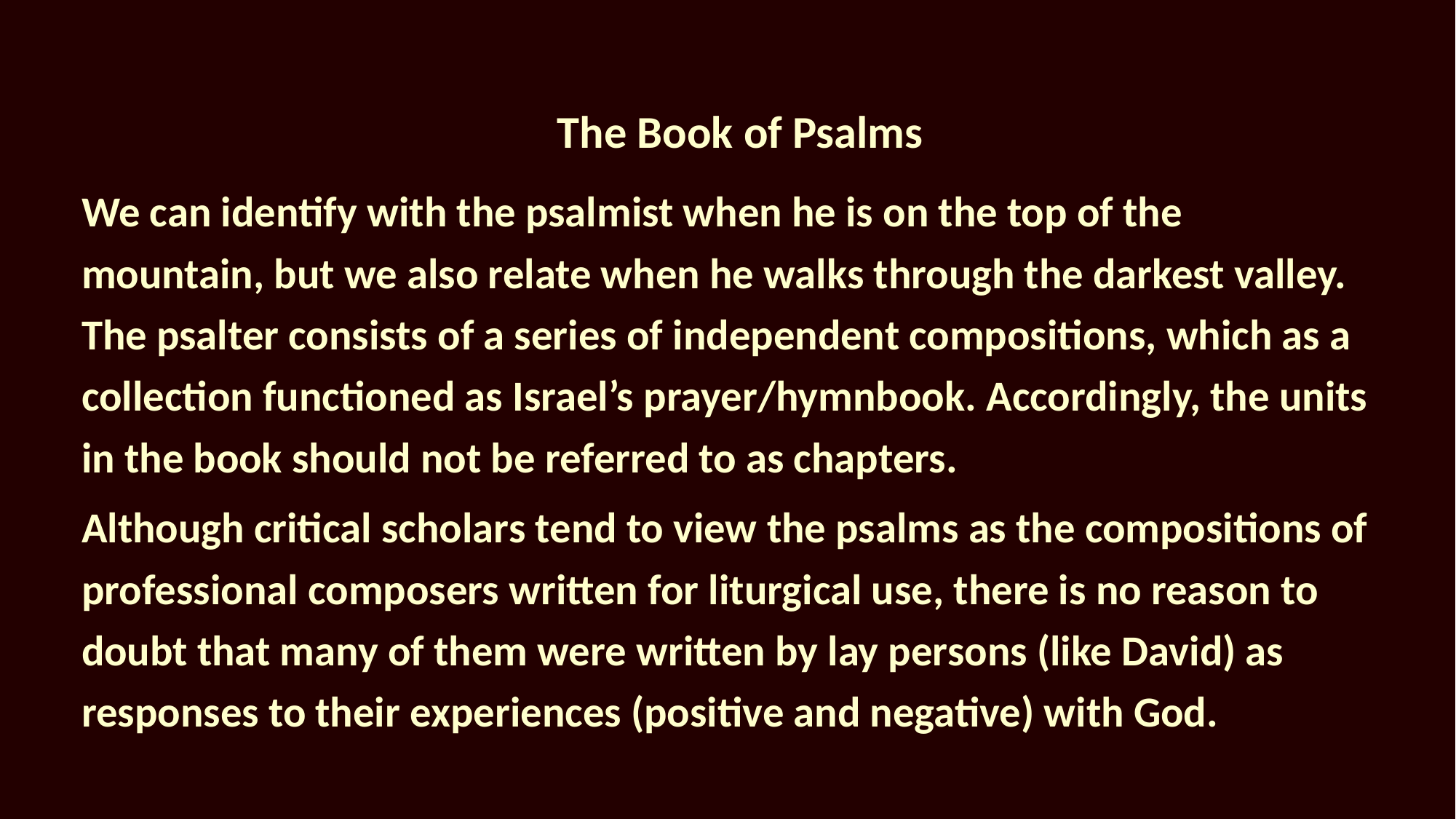

# The Book of Psalms
We can identify with the psalmist when he is on the top of the mountain, but we also relate when he walks through the darkest valley. The psalter consists of a series of independent compositions, which as a collection functioned as Israel’s prayer/hymnbook. Accordingly, the units in the book should not be referred to as chapters.
Although critical scholars tend to view the psalms as the compositions of professional composers written for liturgical use, there is no reason to doubt that many of them were written by lay persons (like David) as responses to their experiences (positive and negative) with God.